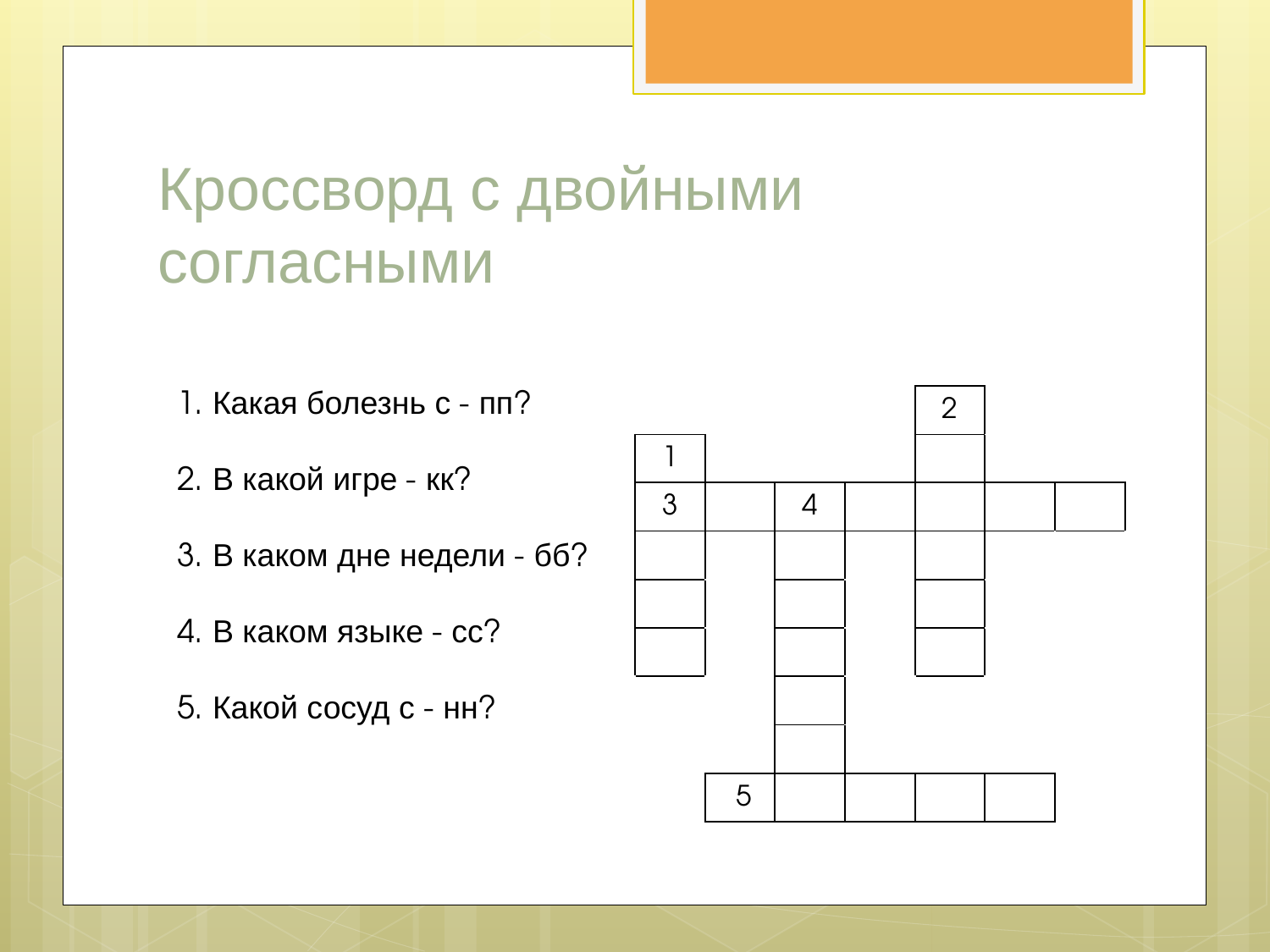

# Кроссворд с двойными согласными
1. Какая болезнь с - пп?

2. В какой игре - кк?

3. В каком дне недели - бб?

4. В каком языке - сс?

5. Какой сосуд с - нн?

|  |  |  |  | 2 |  |  |
| --- | --- | --- | --- | --- | --- | --- |
| 1 |  |  |  |  |  |  |
| 3 |  | 4 |  |  |  |  |
|  |  |  |  |  |  |  |
|  |  |  |  |  |  |  |
|  |  |  |  |  |  |  |
|  |  |  |  |  |  |  |
|  |  |  |  |  |  |  |
|  | 5 |  |  |  |  |  |